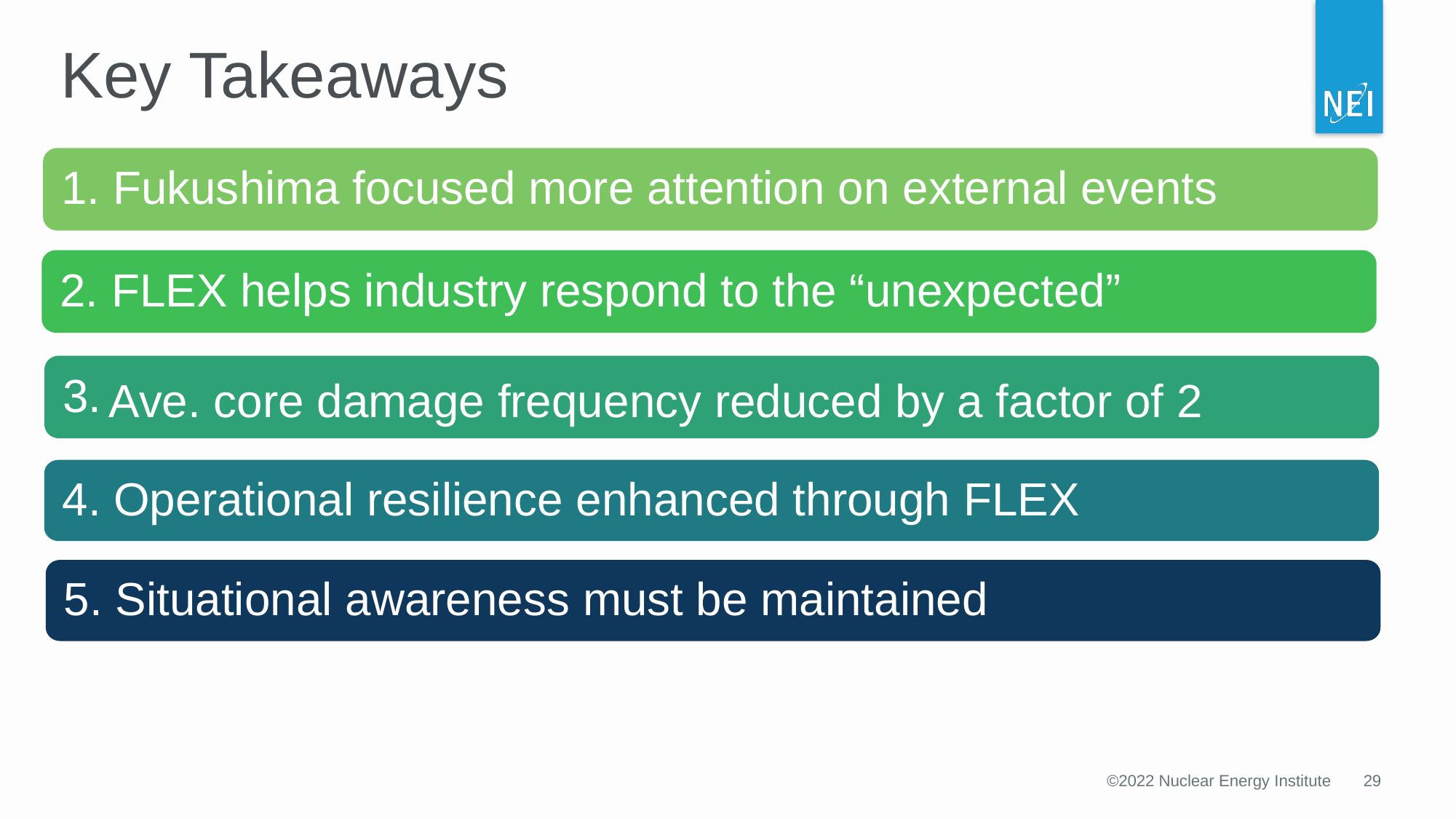

Key Takeaways

1. Fukushima focused more attention on external events
2. FLEX helps industry respond to the “unexpected”
3.
4. Operational resilience enhanced through FLEX
Ave. core damage frequency reduced by a factor of 2
5. Situational awareness must be maintained